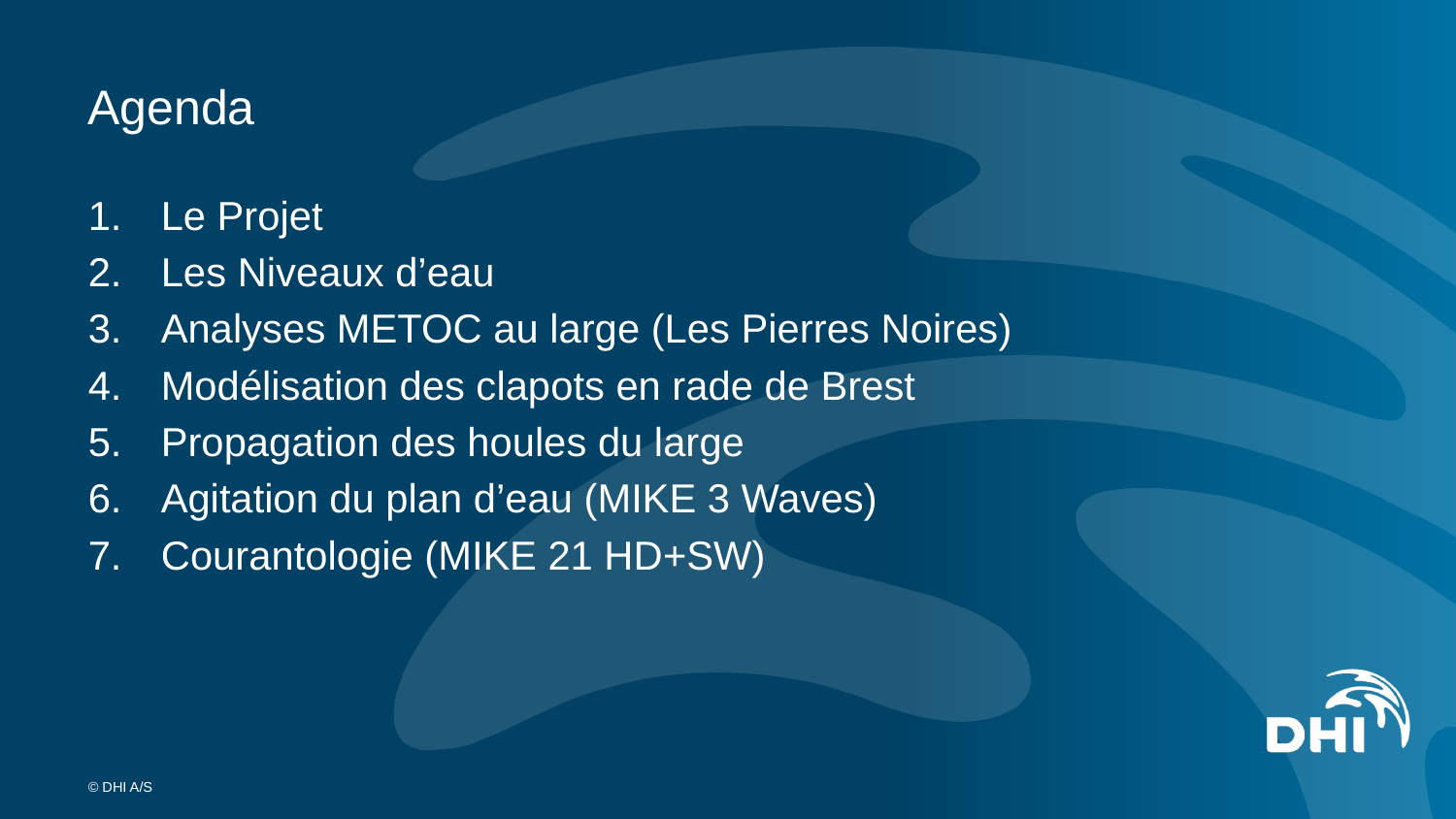

# Agenda
Le Projet
Les Niveaux d’eau
Analyses METOC au large (Les Pierres Noires)
Modélisation des clapots en rade de Brest
Propagation des houles du large
Agitation du plan d’eau (MIKE 3 Waves)
Courantologie (MIKE 21 HD+SW)
© DHI A/S